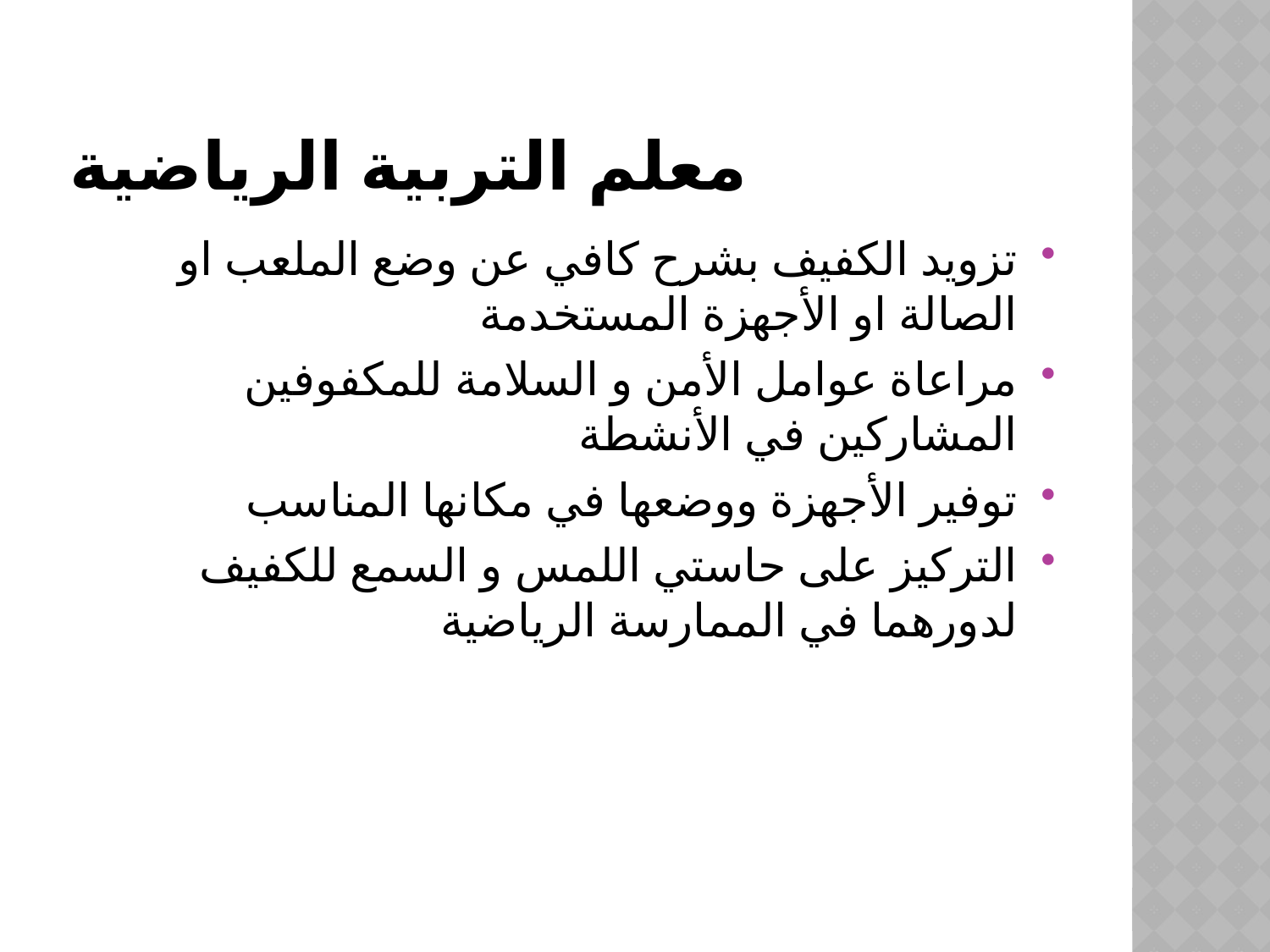

# معلم التربية الرياضية
تزويد الكفيف بشرح كافي عن وضع الملعب او الصالة او الأجهزة المستخدمة
مراعاة عوامل الأمن و السلامة للمكفوفين المشاركين في الأنشطة
توفير الأجهزة ووضعها في مكانها المناسب
التركيز على حاستي اللمس و السمع للكفيف لدورهما في الممارسة الرياضية